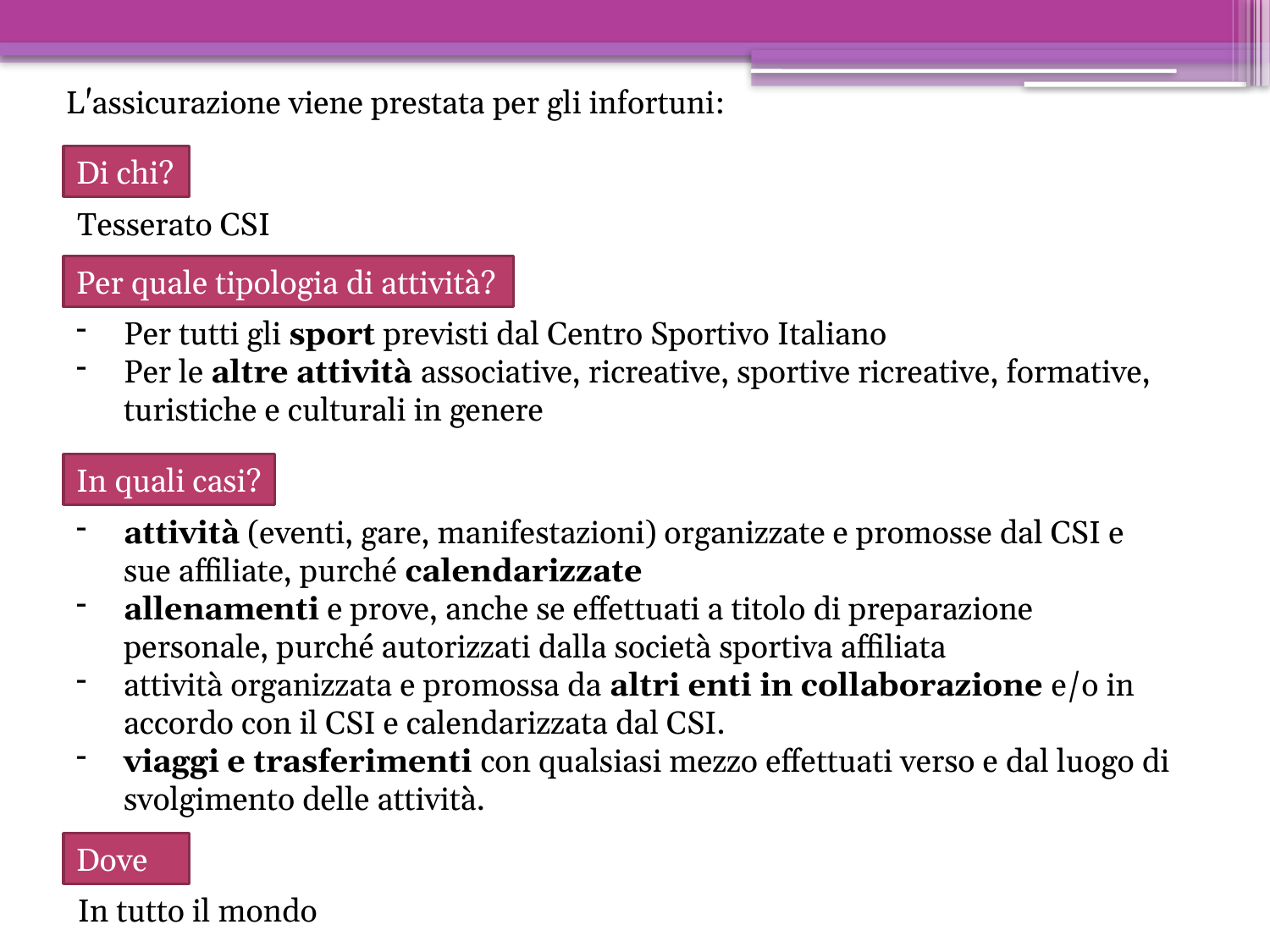

L'assicurazione viene prestata per gli infortuni:
Di chi?
Tesserato CSI
Per quale tipologia di attività?
Per tutti gli sport previsti dal Centro Sportivo Italiano
Per le altre attività associative, ricreative, sportive ricreative, formative, turistiche e culturali in genere
In quali casi?
attività (eventi, gare, manifestazioni) organizzate e promosse dal CSI e sue affiliate, purché calendarizzate
allenamenti e prove, anche se effettuati a titolo di preparazione personale, purché autorizzati dalla società sportiva affiliata
attività organizzata e promossa da altri enti in collaborazione e/o in accordo con il CSI e calendarizzata dal CSI.
viaggi e trasferimenti con qualsiasi mezzo effettuati verso e dal luogo di svolgimento delle attività.
Dove
In tutto il mondo